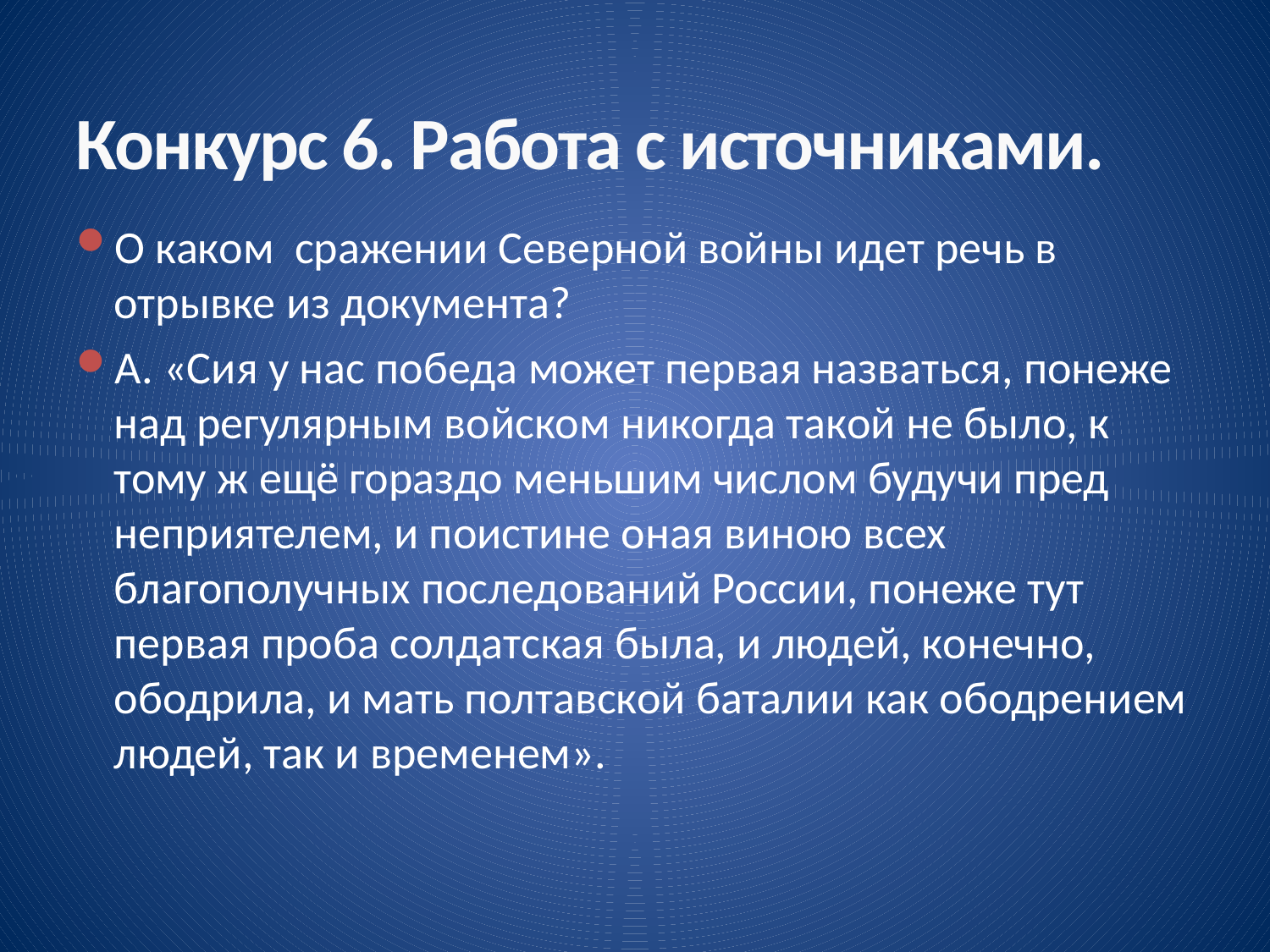

# Конкурс 6. Работа с источниками.
О каком  сражении Северной войны идет речь в отрывке из документа?
А. «Сия у нас победа может первая назваться, понеже над регулярным войском никогда такой не было, к тому ж ещё гораздо меньшим числом будучи пред неприятелем, и поистине оная виною всех благополучных последований России, понеже тут первая проба солдатская была, и людей, конечно, ободрила, и мать полтавской баталии как ободрением людей, так и временем».